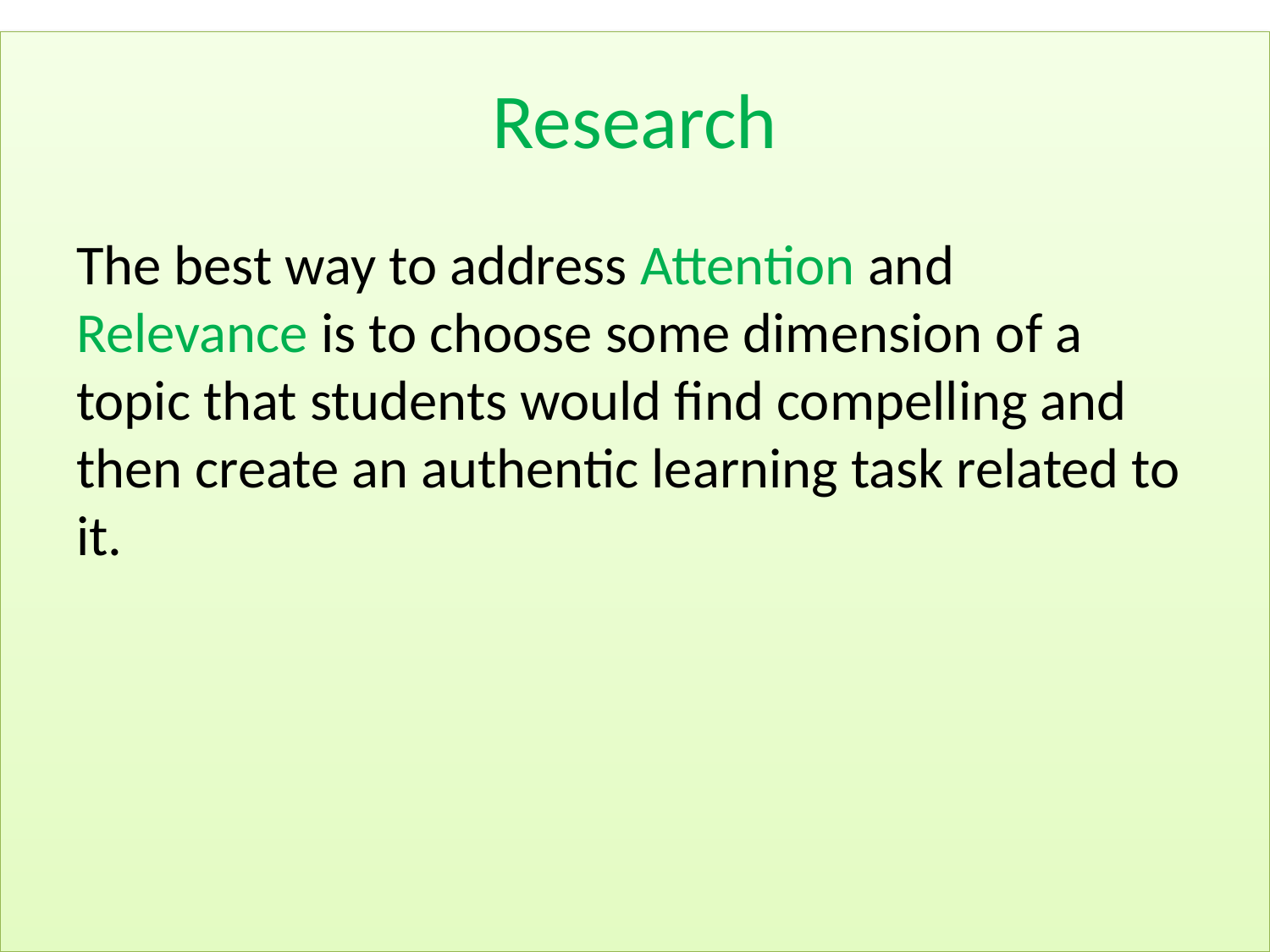

# Research
The best way to address Attention and Relevance is to choose some dimension of a topic that students would find compelling and then create an authentic learning task related to it.